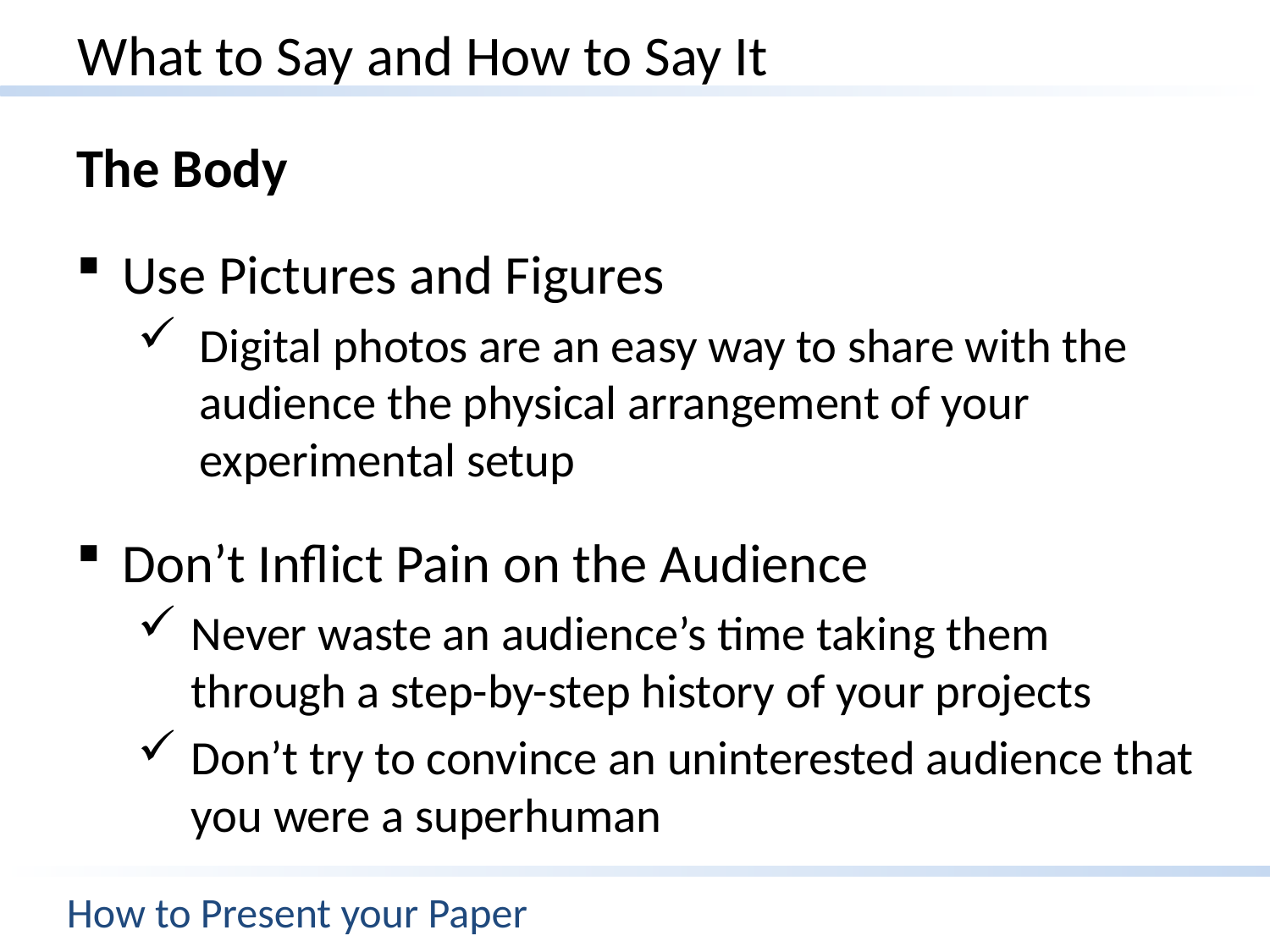

# What to Say and How to Say It

The Body
Use Pictures and Figures
Digital photos are an easy way to share with the audience the physical arrangement of your experimental setup
Don’t Inflict Pain on the Audience
Never waste an audience’s time taking them through a step-by-step history of your projects
Don’t try to convince an uninterested audience that you were a superhuman
How to Present your Paper